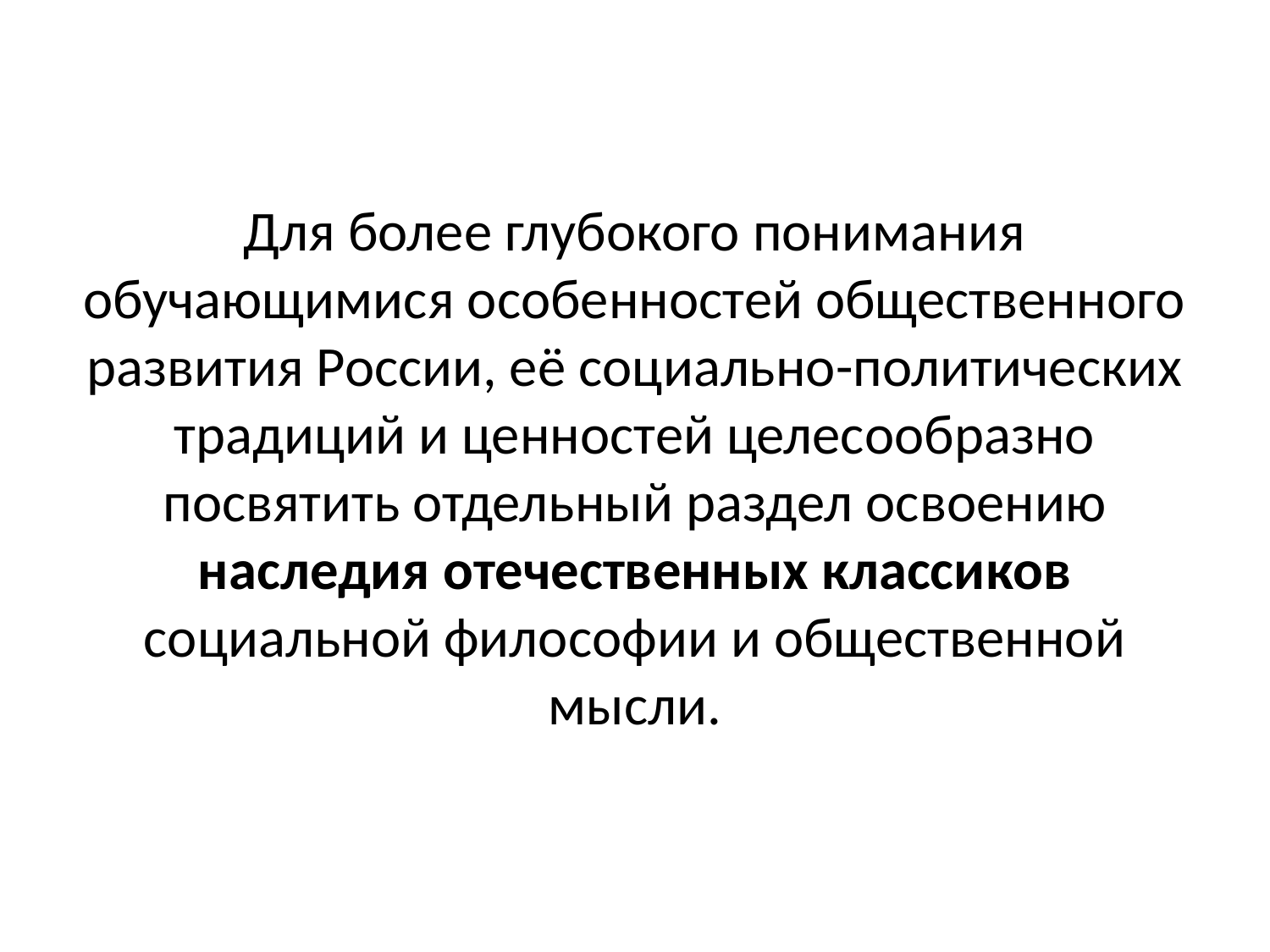

# Для более глубокого понимания обучающимися особенностей общественного развития России, её социально-политических традиций и ценностей целесообразно посвятить отдельный раздел освоению наследия отечественных классиков социальной философии и общественной мысли.